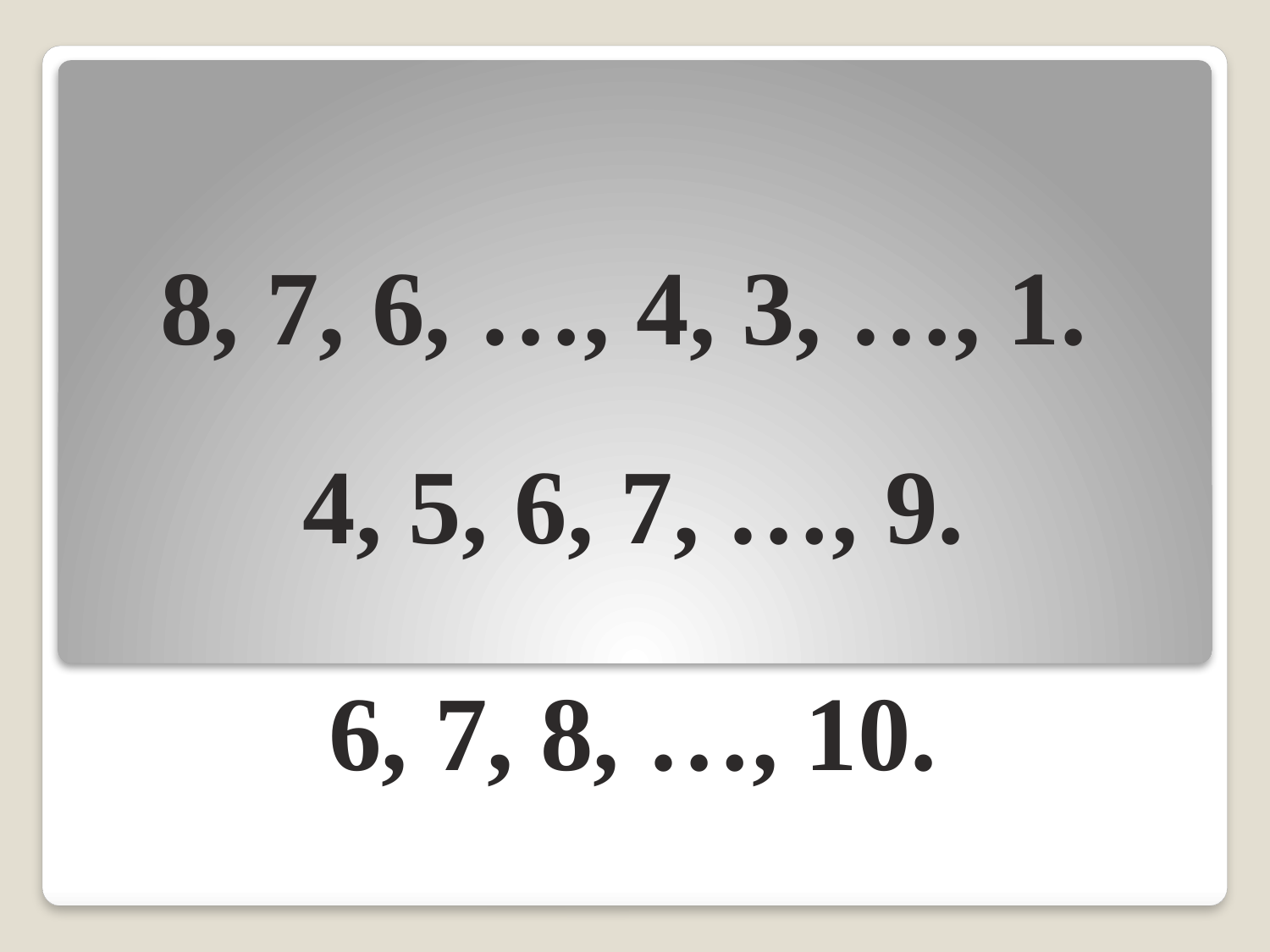

8, 7, 6, …, 4, 3, …, 1.
# 4, 5, 6, 7, …, 9.
6, 7, 8, …, 10.